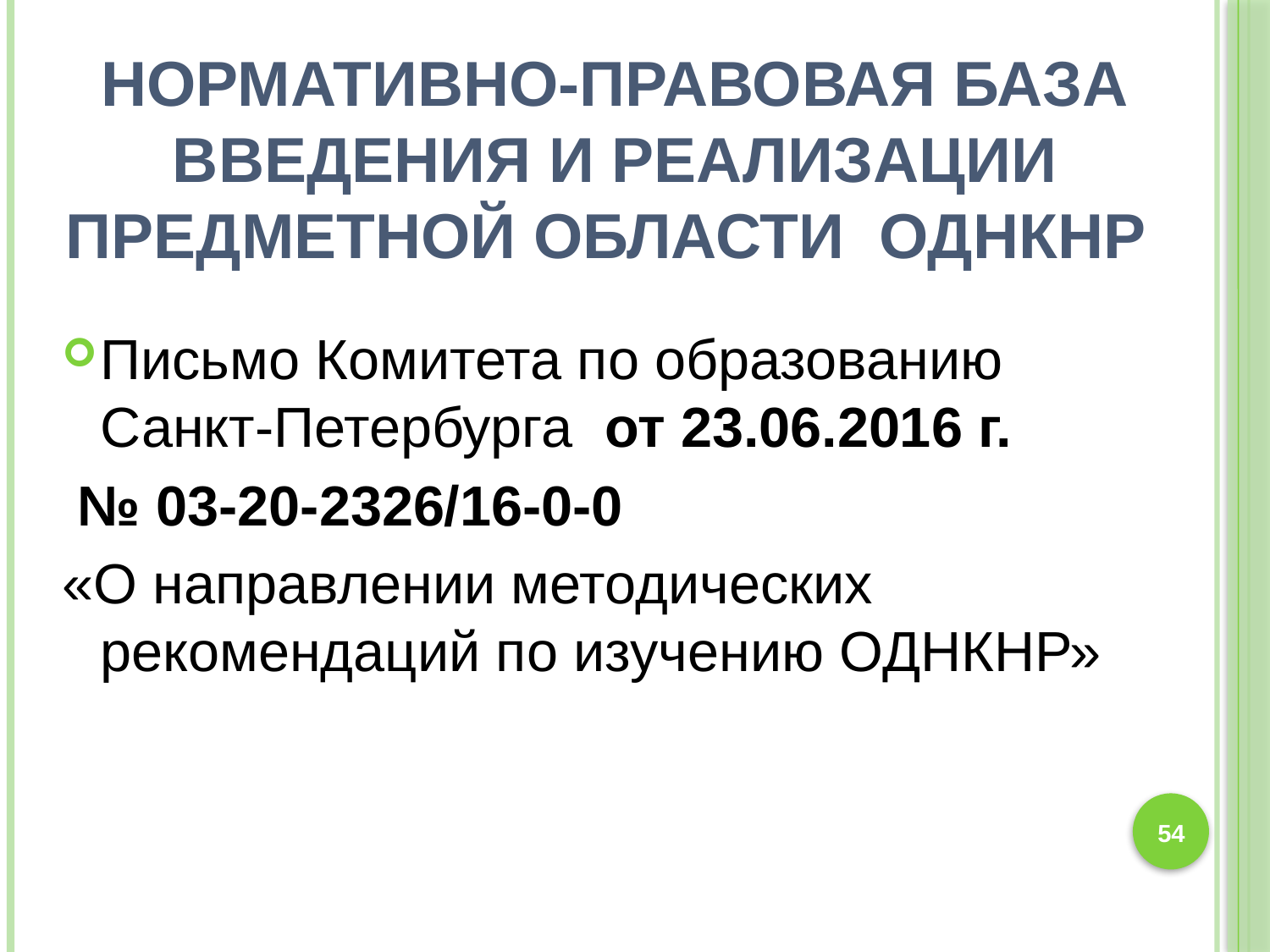

# Нормативно-правовая база введения и реализации предметной области  ОДНКНР
Письмо Комитета по образованию Санкт-Петербурга  от 23.06.2016 г.
 № 03-20-2326/16-0-0
«О направлении методических рекомендаций по изучению ОДНКНР»

54